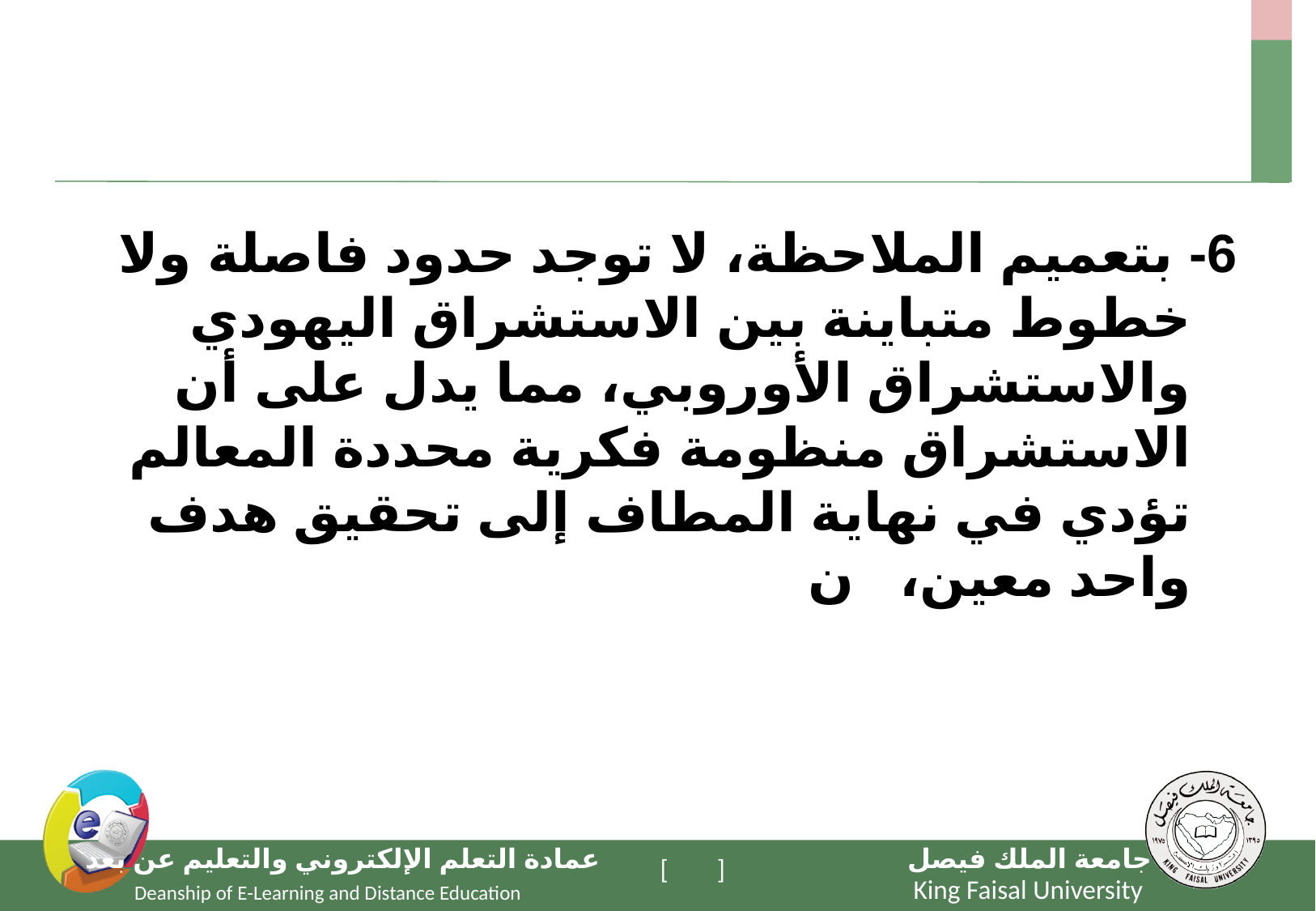

#
6- بتعميم الملاحظة، لا توجد حدود فاصلة ولا خطوط متباينة بين الاستشراق اليهودي والاستشراق الأوروبي، مما يدل على أن الاستشراق منظومة فكرية محددة المعالم تؤدي في نهاية المطاف إلى تحقيق هدف واحد معين،   ن